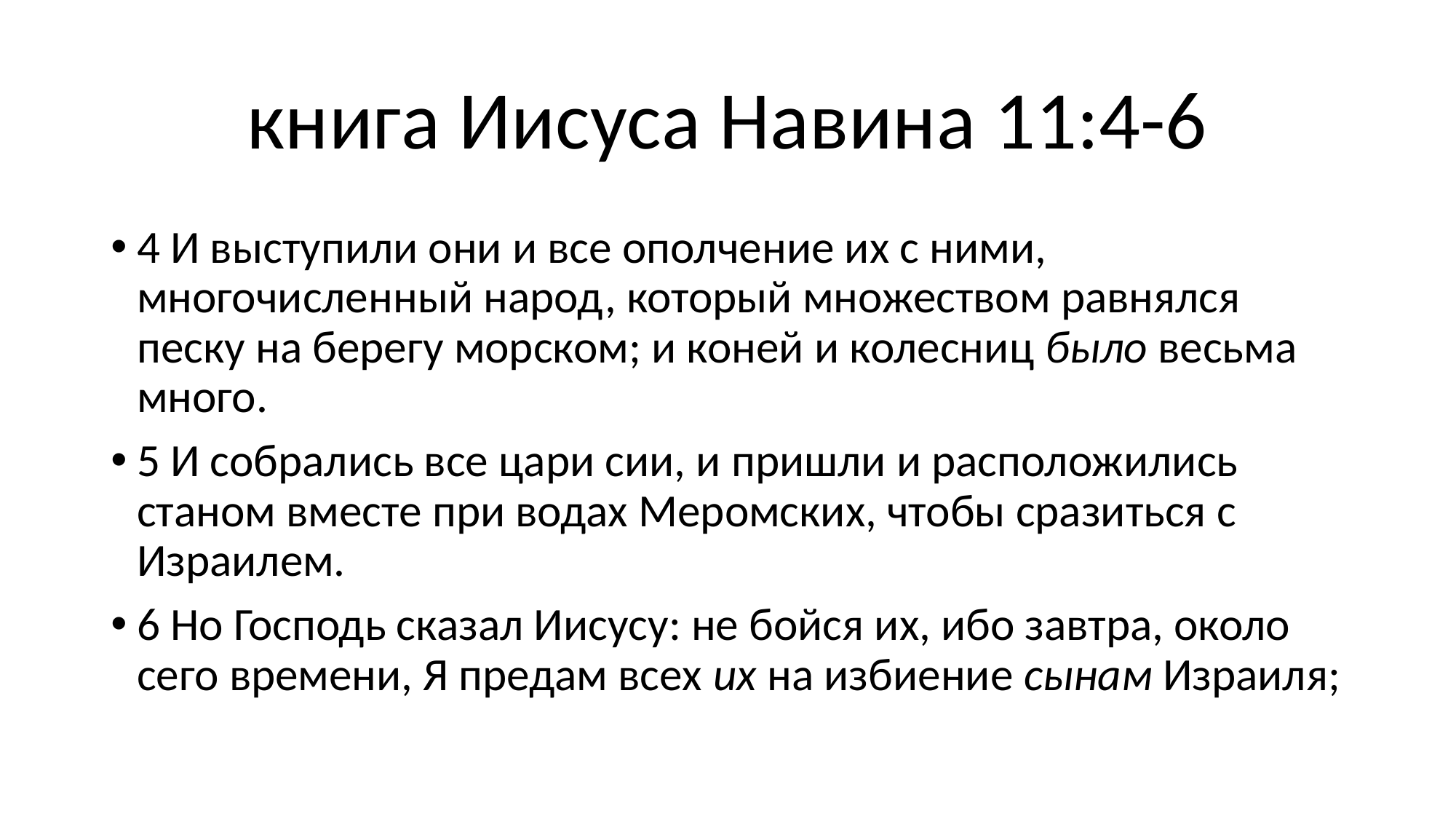

# книга Иисуса Навина 11:4-6
4 И выступили они и все ополчение их с ними, многочисленный народ, который множеством равнялся песку на берегу морском; и коней и колесниц было весьма много.
5 И собрались все цари сии, и пришли и расположились станом вместе при водах Меромских, чтобы сразиться с Израилем.
6 Но Господь сказал Иисусу: не бойся их, ибо завтра, около сего времени, Я предам всех их на избиение сынам Израиля;